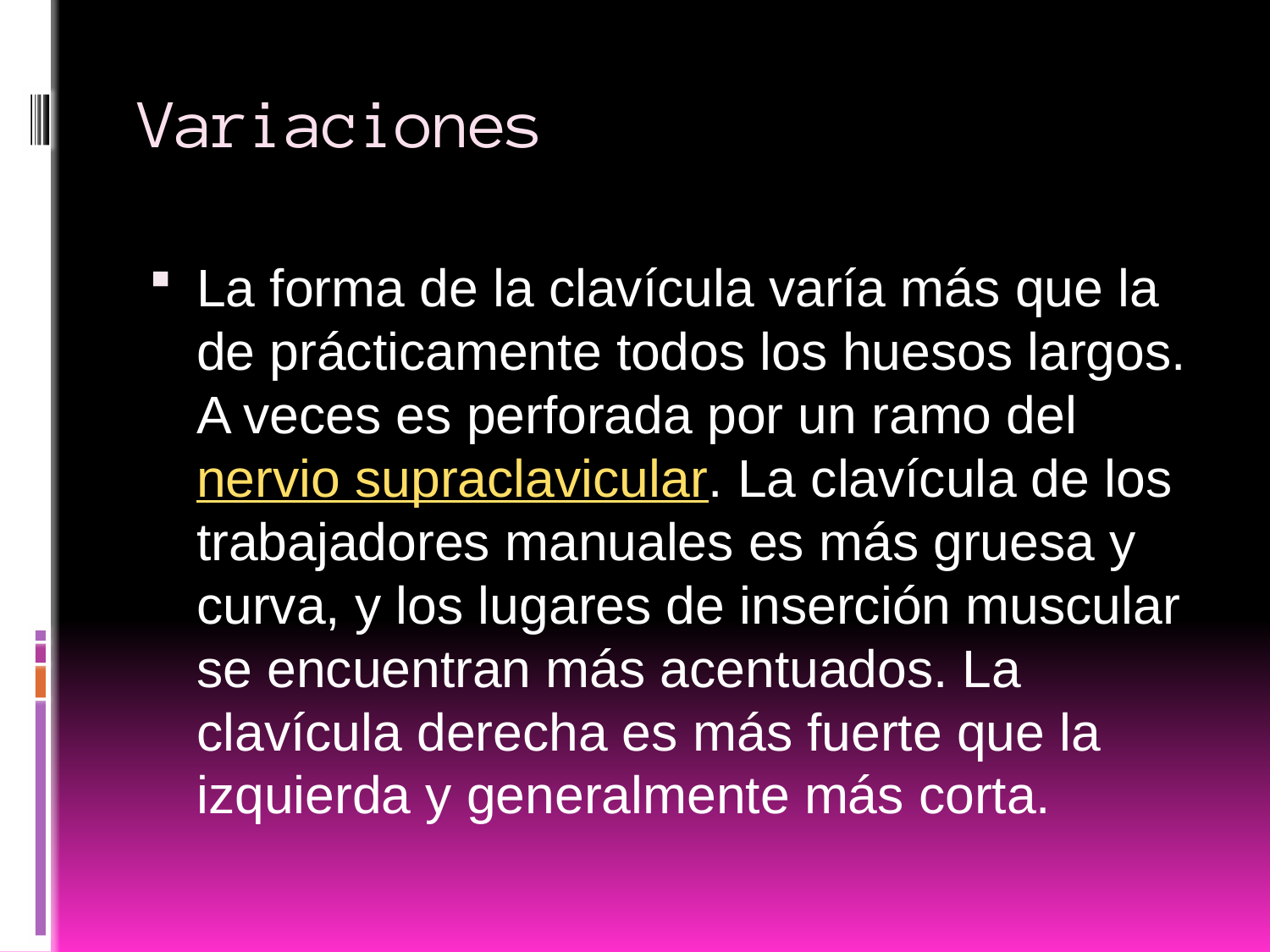

# Variaciones
La forma de la clavícula varía más que la de prácticamente todos los huesos largos. A veces es perforada por un ramo del nervio supraclavicular. La clavícula de los trabajadores manuales es más gruesa y curva, y los lugares de inserción muscular se encuentran más acentuados. La clavícula derecha es más fuerte que la izquierda y generalmente más corta.